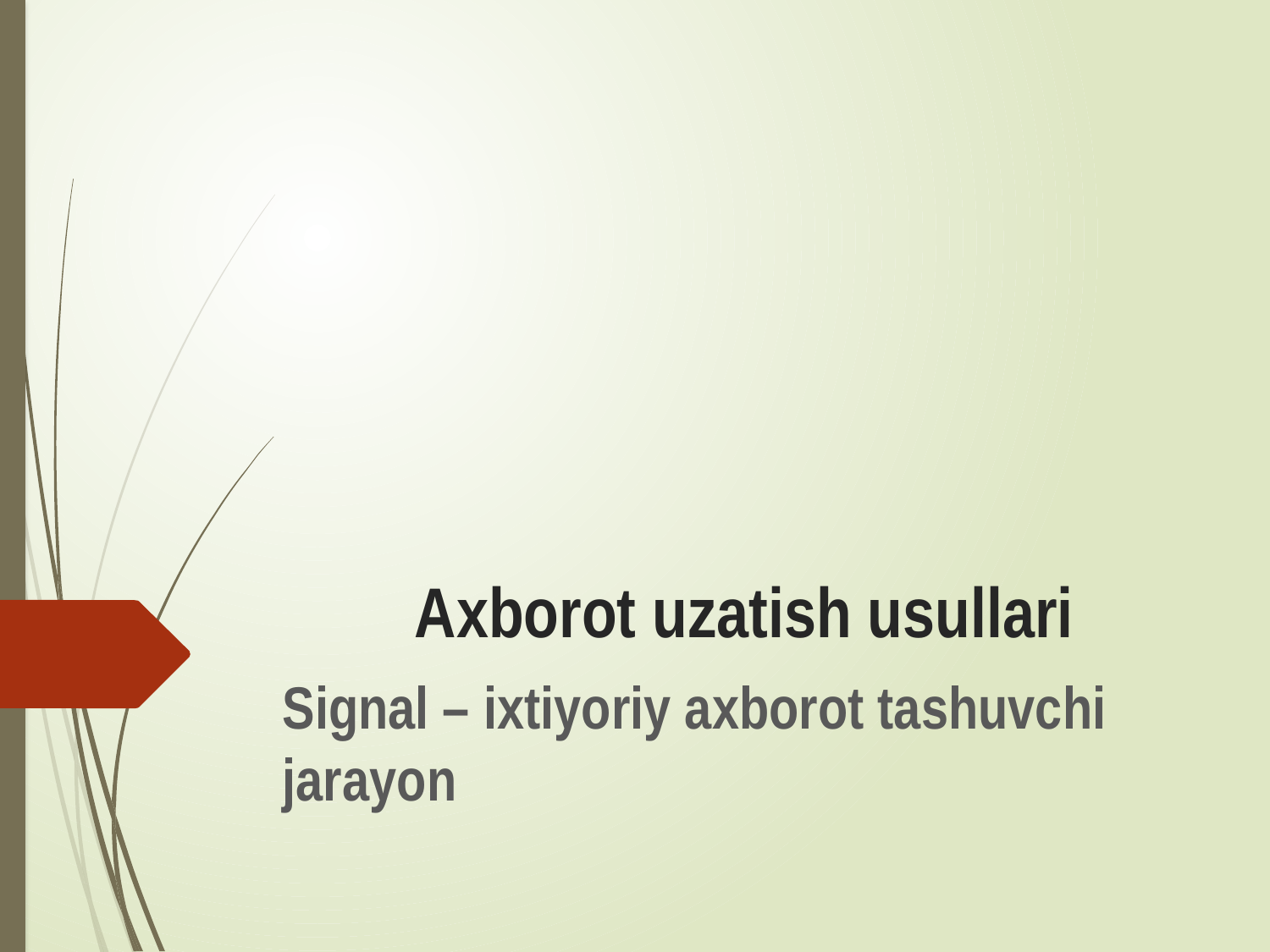

# Axborot uzatish usullari
Signal – ixtiyoriy axborot tashuvchi jarayon